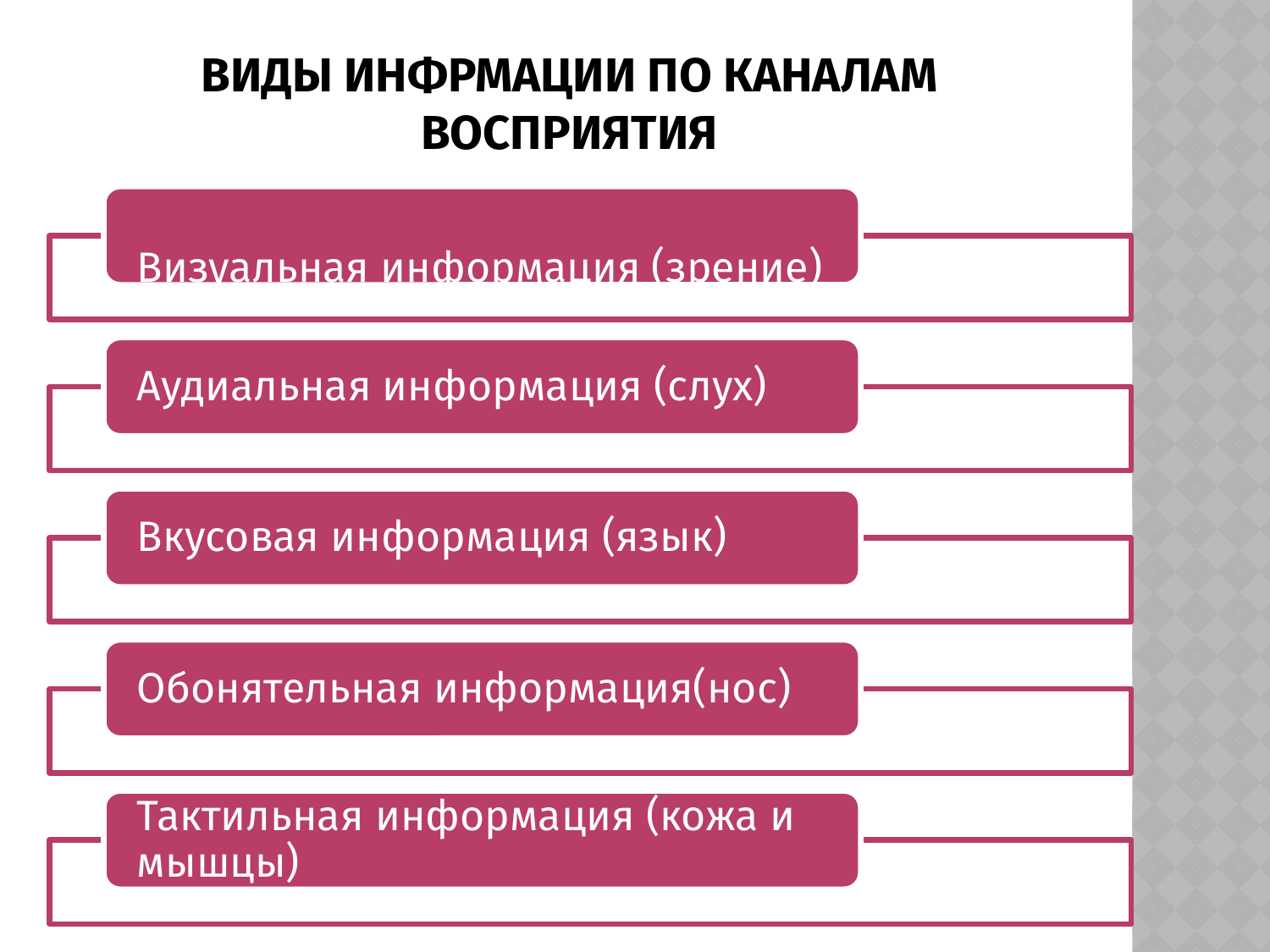

# Виды инфрмации по каналам восприятия

Визуальная информация (зрение)
Аудиальная информация (слух)
Вкусовая информация (язык)
Обонятельная информация(нос)
Тактильная информация (кожа и мышцы)